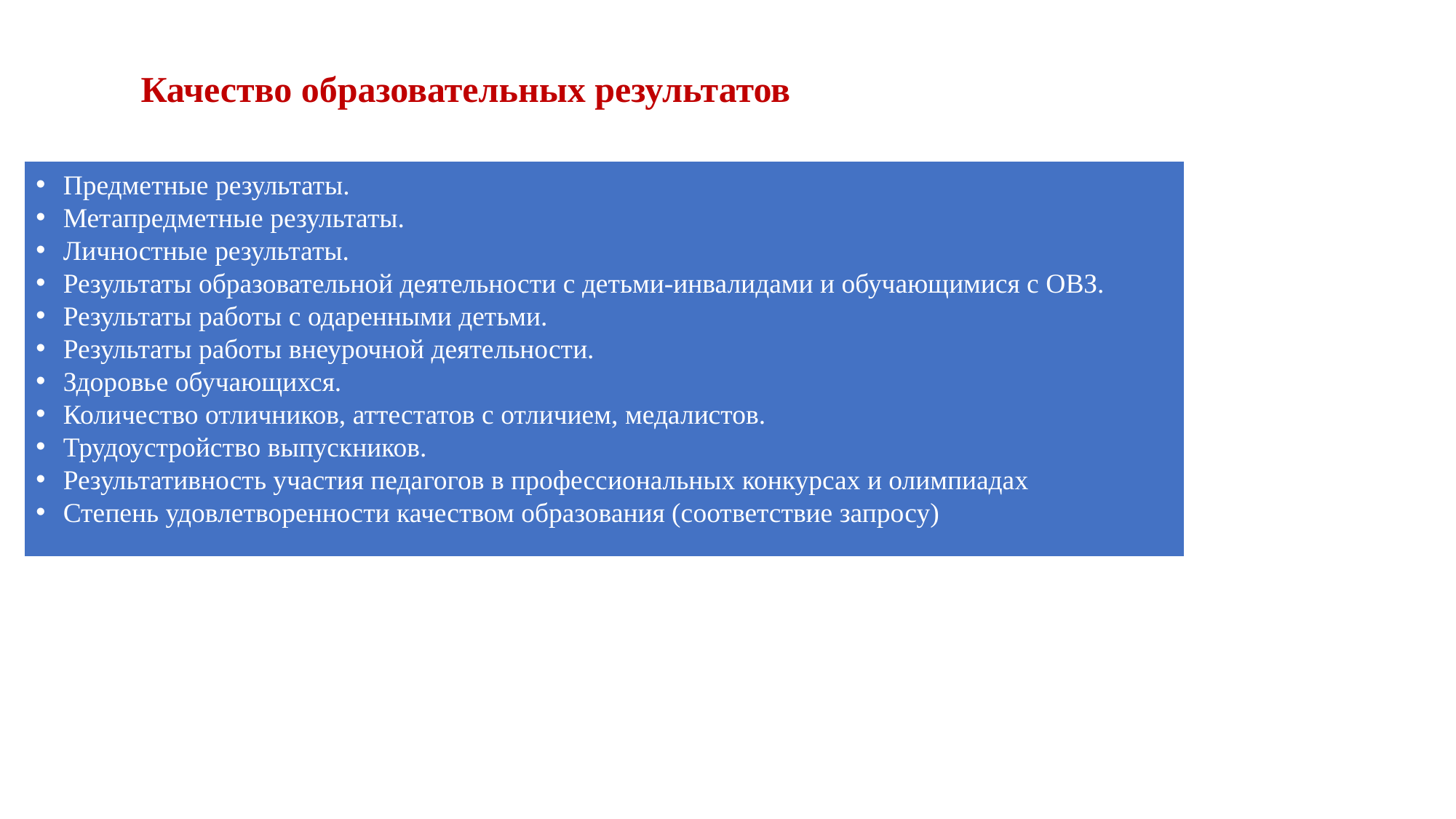

# Качество образовательных результатов
Предметные результаты.
Метапредметные результаты.
Личностные результаты.
Результаты образовательной деятельности с детьми-инвалидами и обучающимися с ОВЗ.
Результаты работы с одаренными детьми.
Результаты работы внеурочной деятельности.
Здоровье обучающихся.
Количество отличников, аттестатов с отличием, медалистов.
Трудоустройство выпускников.
Результативность участия педагогов в профессиональных конкурсах и олимпиадах
Степень удовлетворенности качеством образования (соответствие запросу)